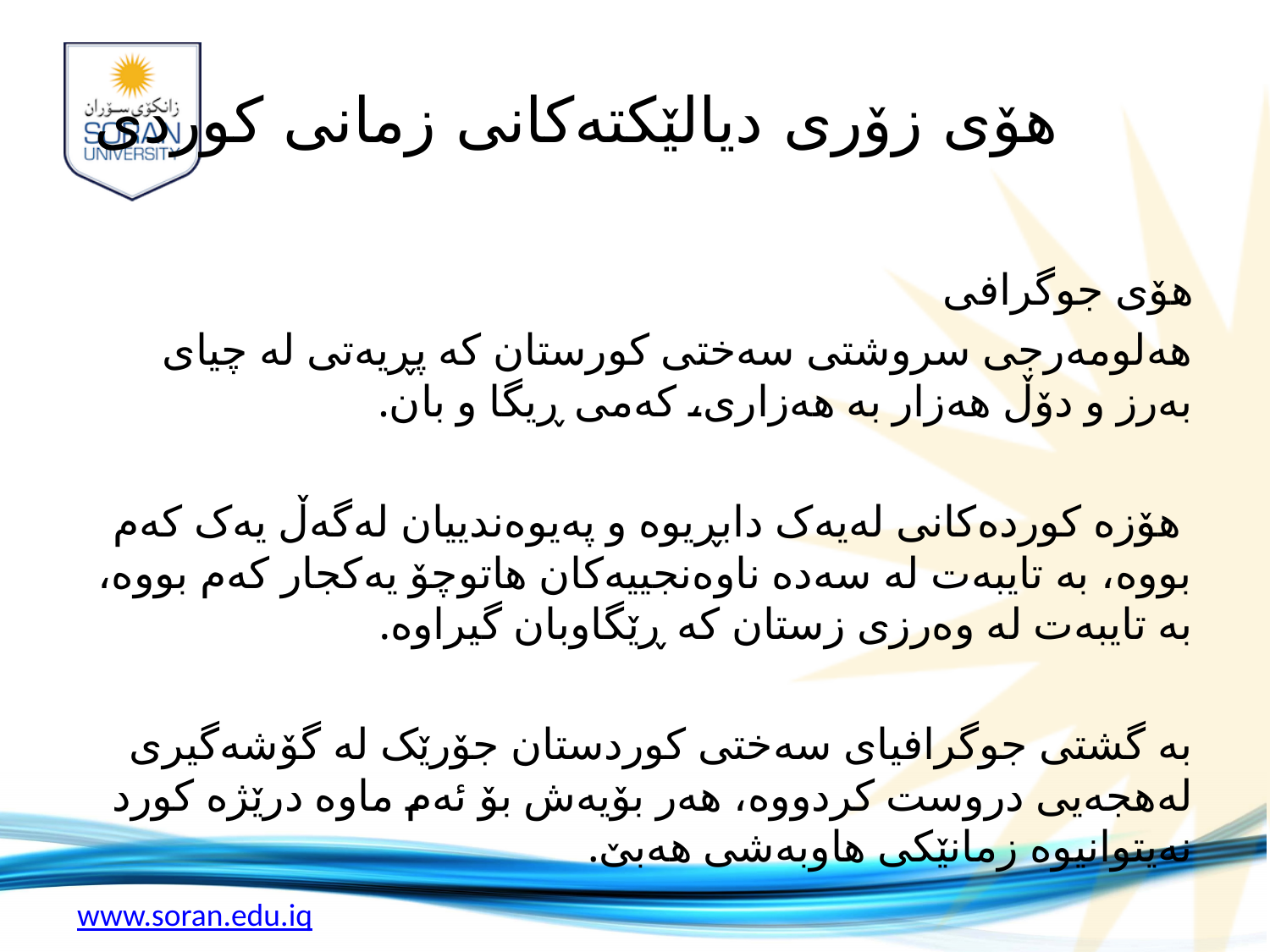

# هۆی زۆری دیالێکتەکانی زمانی کوردی
هۆی جوگرافی
هەلومەرجی سروشتی سەختی کورستان کە پڕیەتی لە چیای بەرز و دۆڵ هەزار بە هەزاری، کەمی ڕیگا و بان.

 هۆزە کوردەکانی لەیەک دابڕیوە و پەیوەندییان لەگەڵ یەک کەم بووە، بە تایبەت لە سەدە ناوەنجییەکان هاتوچۆ یەکجار کەم بووە، بە تایبەت لە وەرزی زستان کە ڕێگاوبان گیراوە.

بە گشتی جوگرافیای سەختی کوردستان جۆرێک لە گۆشەگیری لەهجەیی دروست کردووە، هەر بۆیەش بۆ ئەم ماوە درێژە کورد نەیتوانیوە زمانێکی هاوبەشی هەبێ.